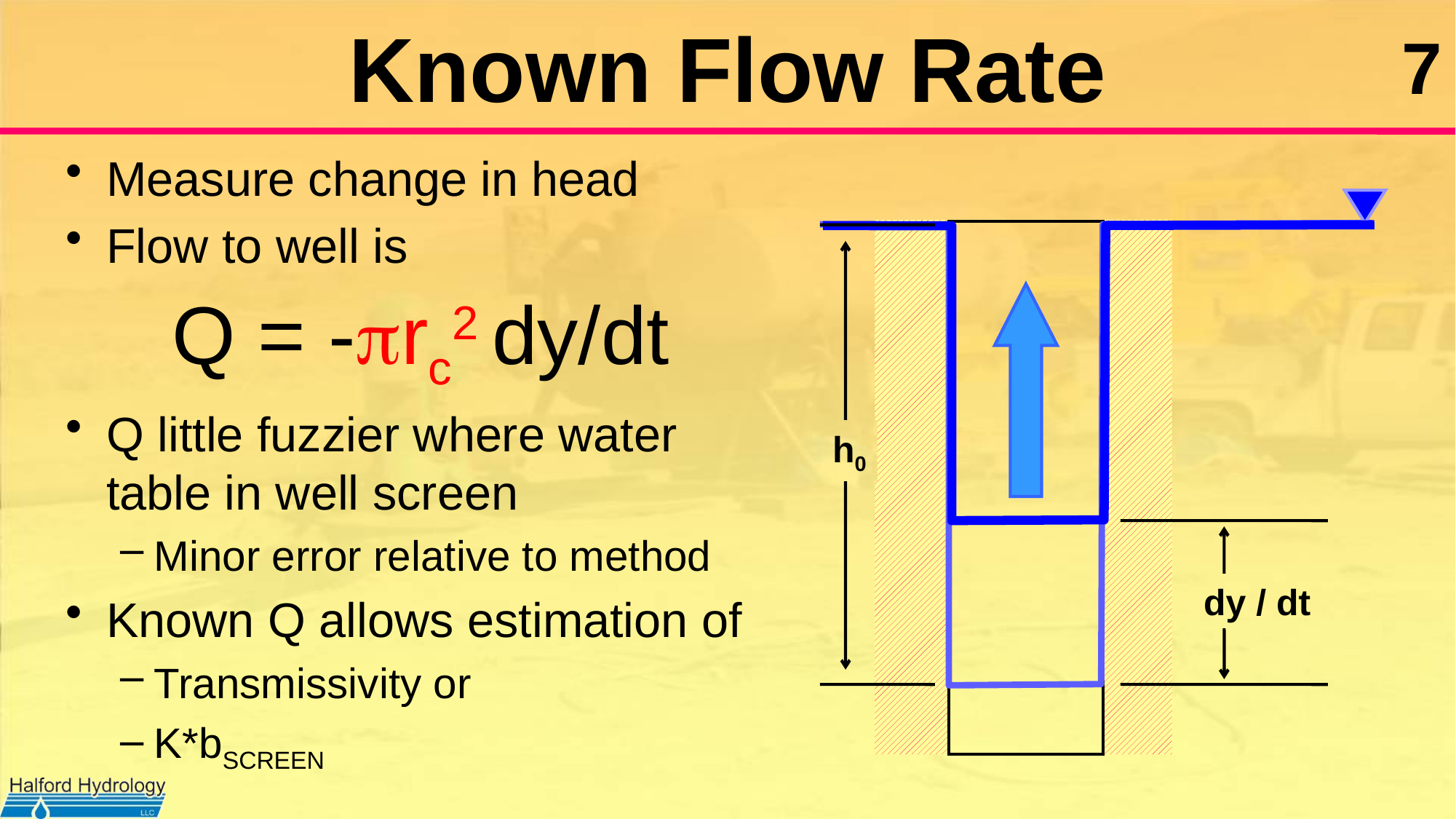

# Known Flow Rate
Measure change in head
Flow to well is
Q = -πrc2 dy/dt
Q little fuzzier where water table in well screen
Minor error relative to method
Known Q allows estimation of
Transmissivity or
K*bSCREEN

h0

dy / dt